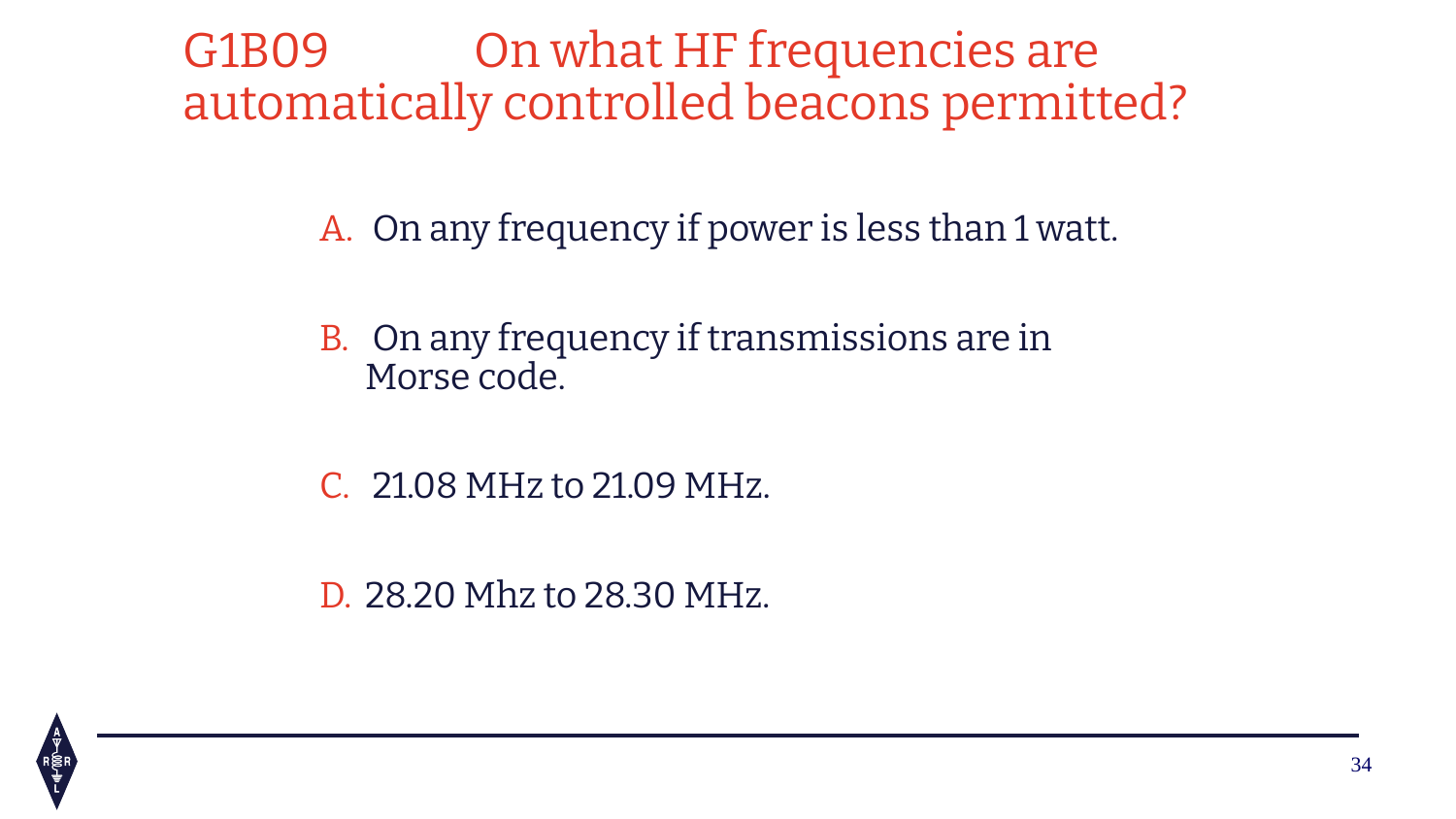

G1B09  	On what HF frequencies are automatically controlled beacons permitted?
 On any frequency if power is less than 1 watt.

 On any frequency if transmissions are in Morse code.

 21.08 MHz to 21.09 MHz.

28.20 Mhz to 28.30 MHz.
34